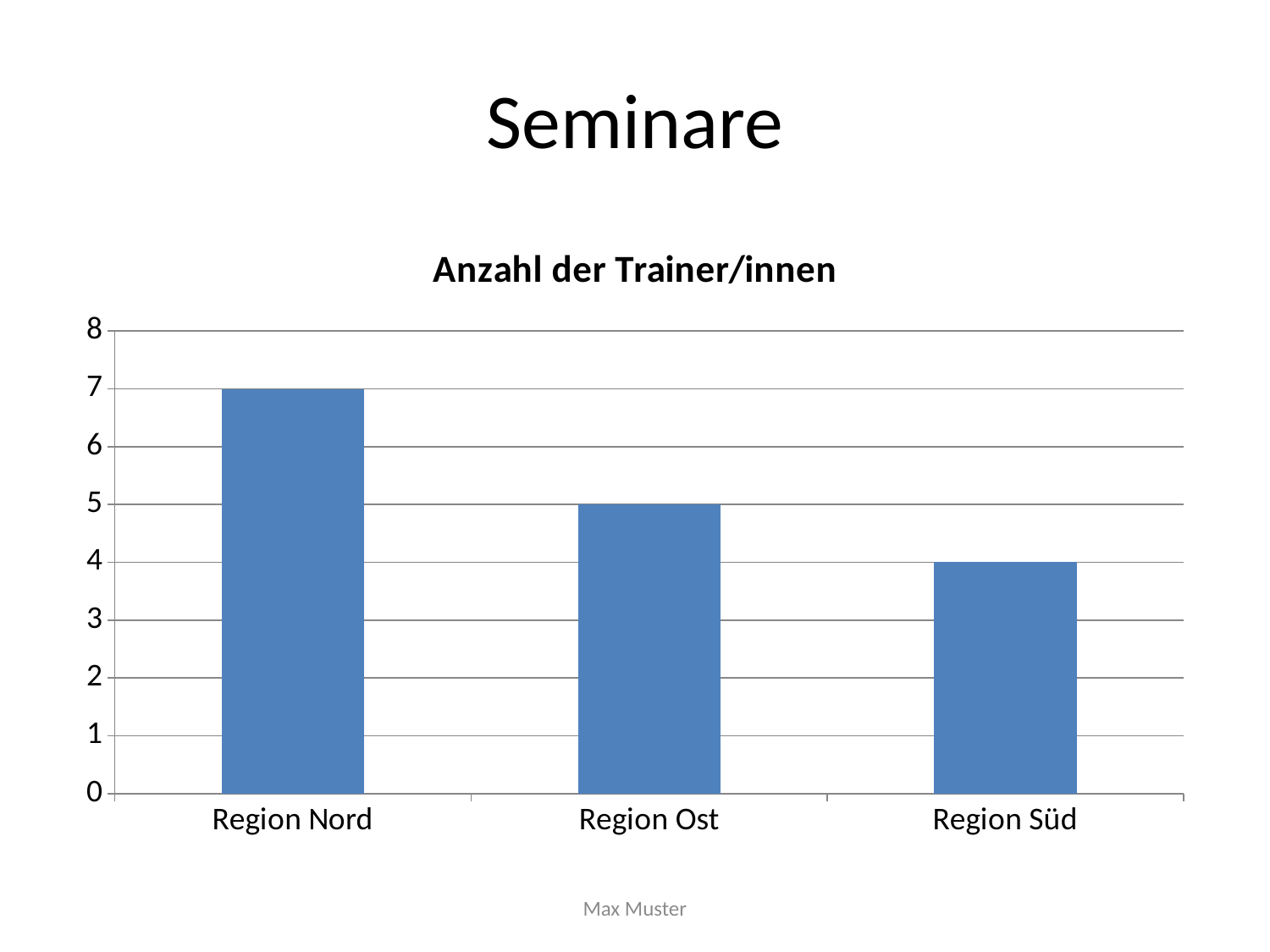

# Seminare

### Chart:

| Category | Anzahl der Trainer/innen |
|---|---|
| Region Nord | 7.0 |
| Region Ost | 5.0 |
| Region Süd | 4.0 |
Max Muster